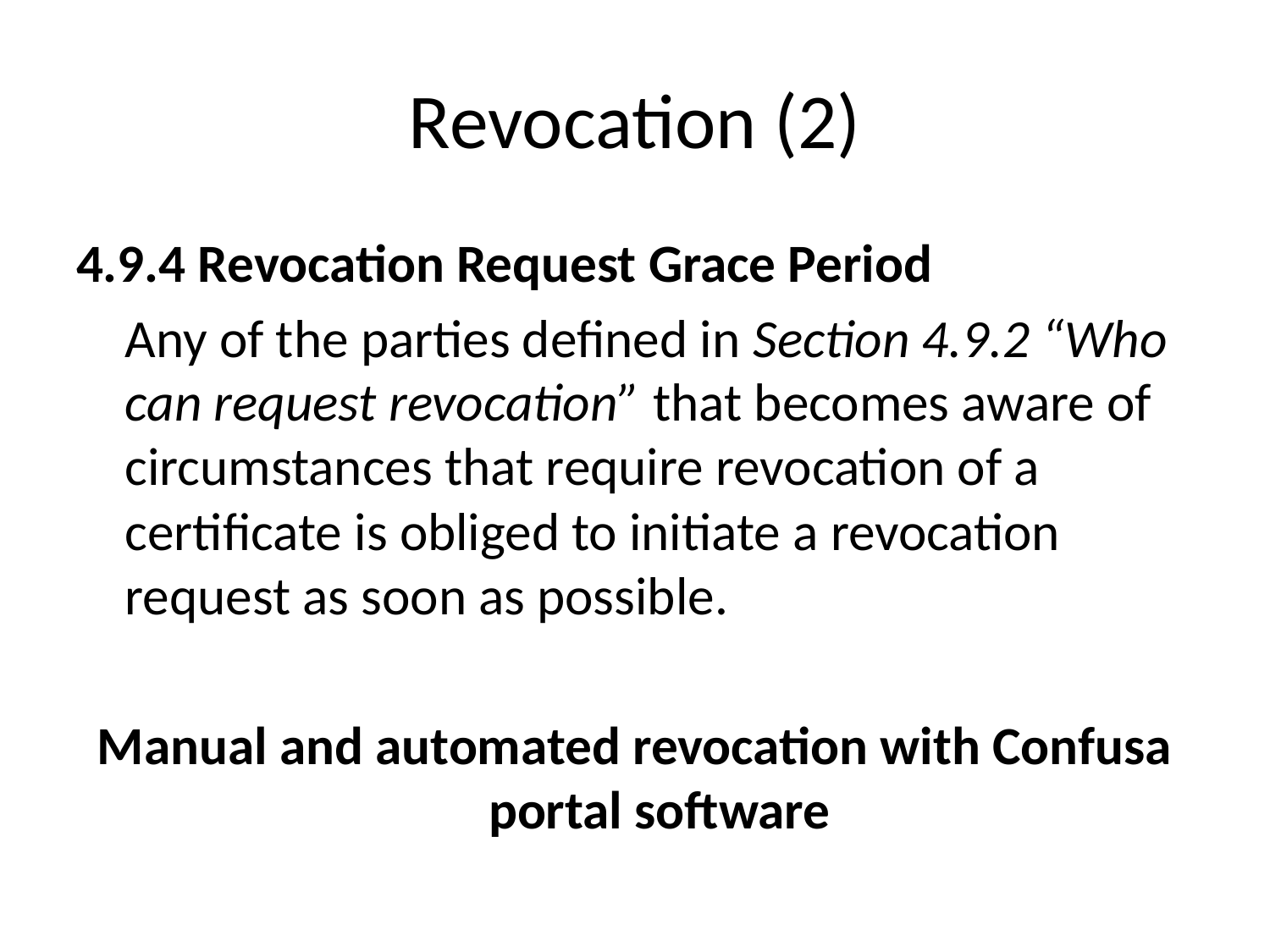

# Revocation (2)
4.9.4 Revocation Request Grace Period
	Any of the parties defined in Section 4.9.2 “Who can request revocation” that becomes aware of circumstances that require revocation of a certificate is obliged to initiate a revocation request as soon as possible.

Manual and automated revocation with Confusa portal software